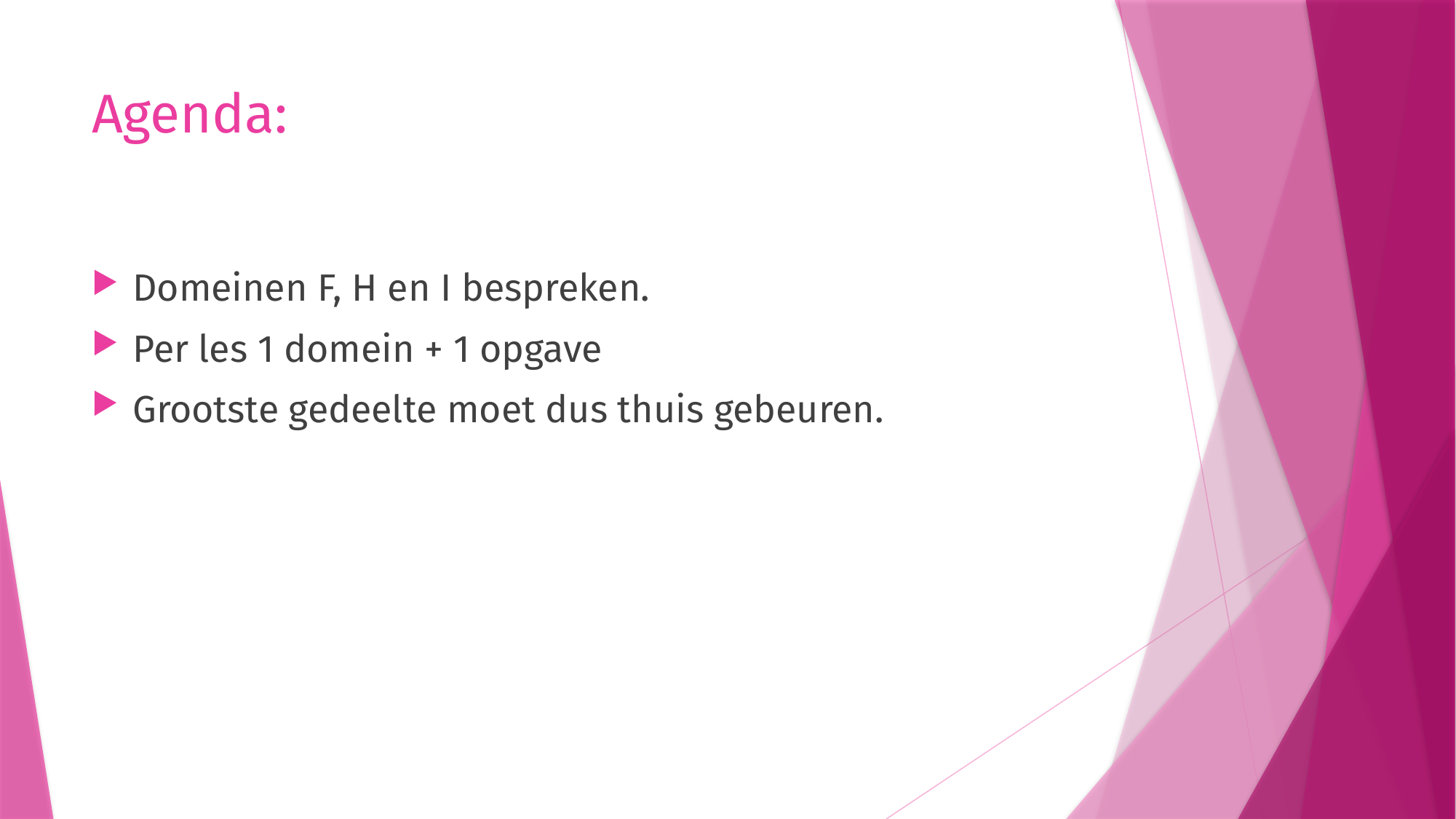

# Agenda:
Domeinen F, H en I bespreken.
Per les 1 domein + 1 opgave
Grootste gedeelte moet dus thuis gebeuren.